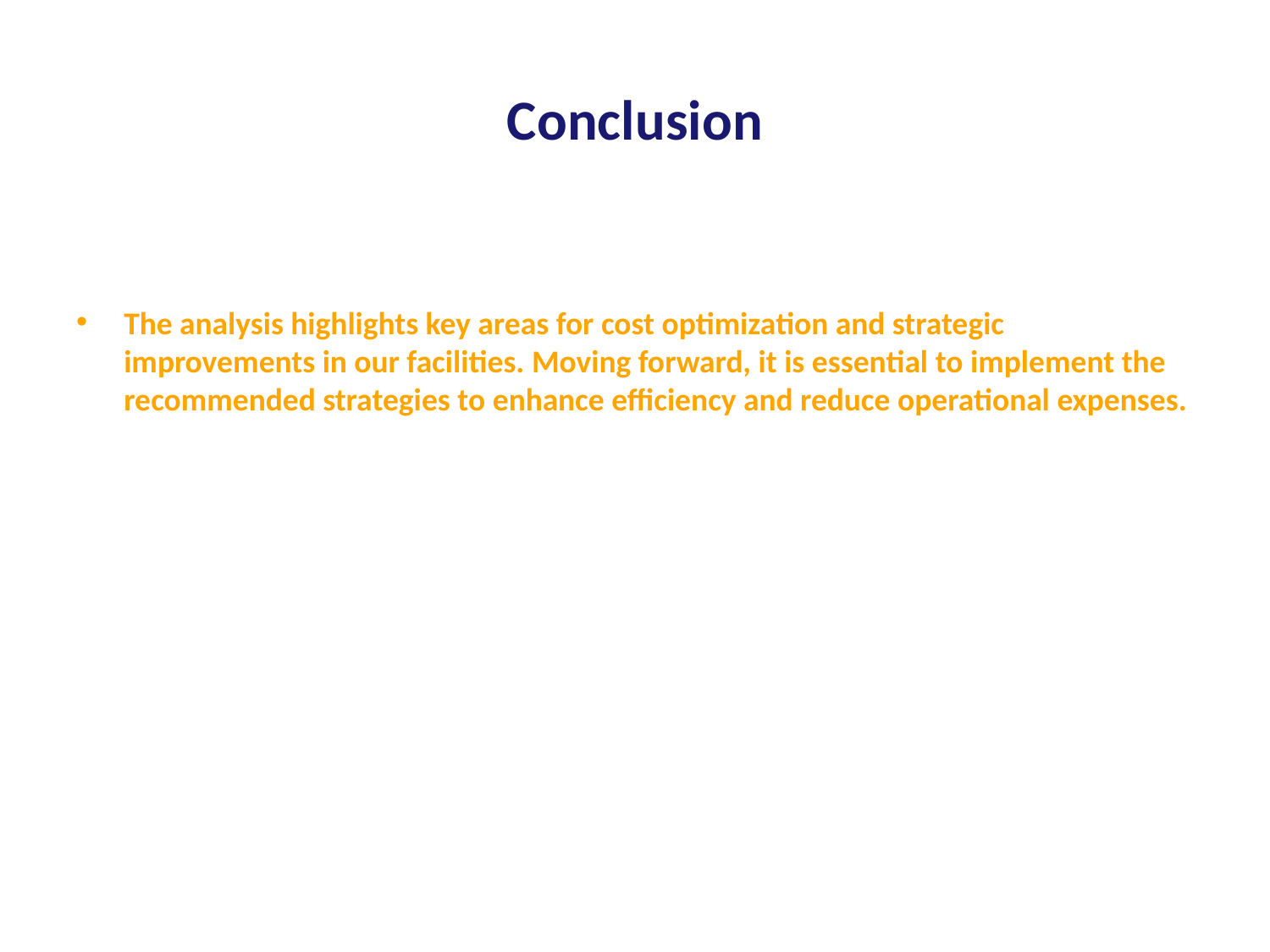

# Conclusion

The analysis highlights key areas for cost optimization and strategic improvements in our facilities. Moving forward, it is essential to implement the recommended strategies to enhance efficiency and reduce operational expenses.